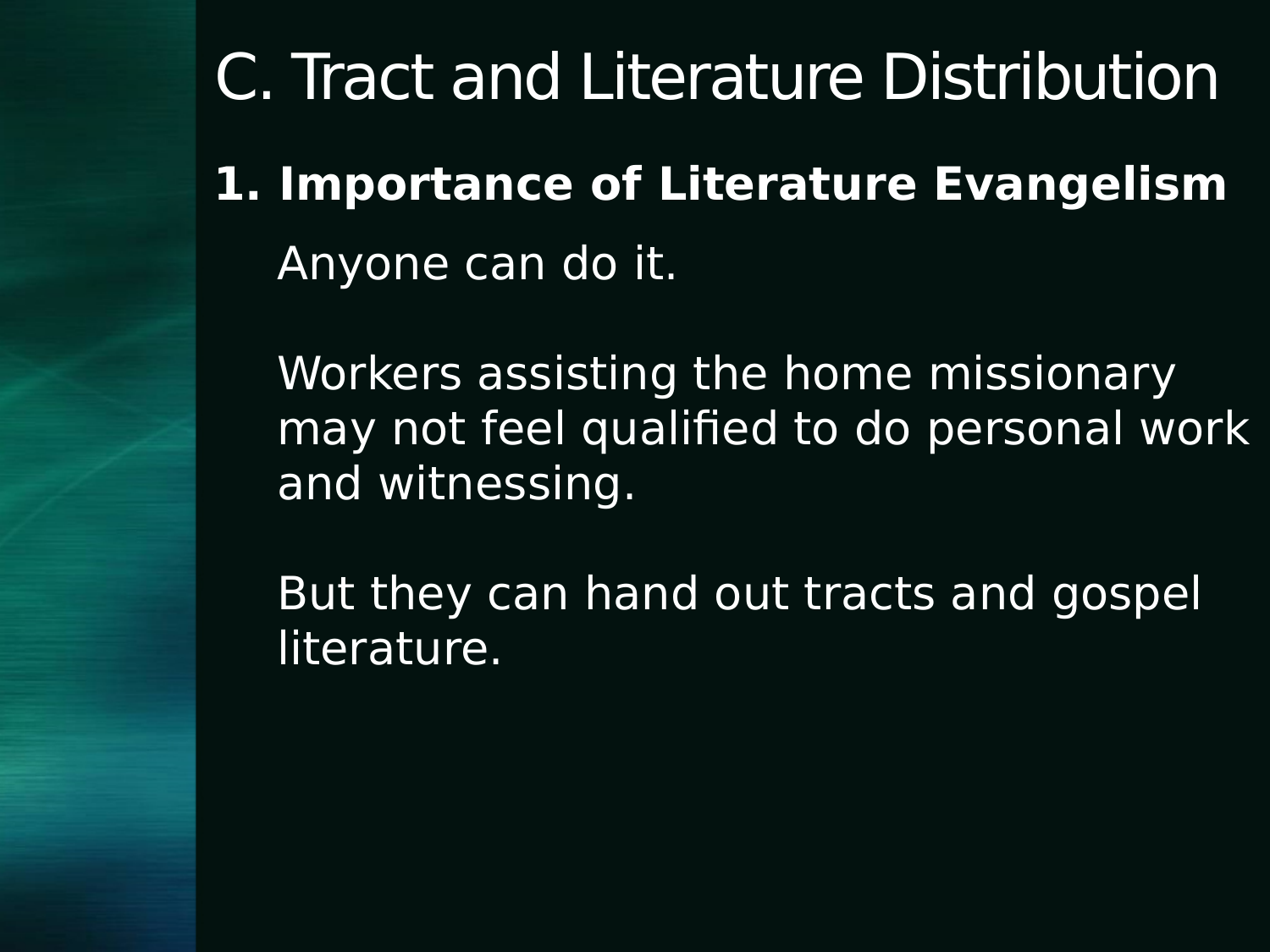

# C. Tract and Literature Distribution
1. Importance of Literature Evangelism
Anyone can do it.

Workers assisting the home missionary may not feel qualified to do personal work and witnessing.

But they can hand out tracts and gospel literature.